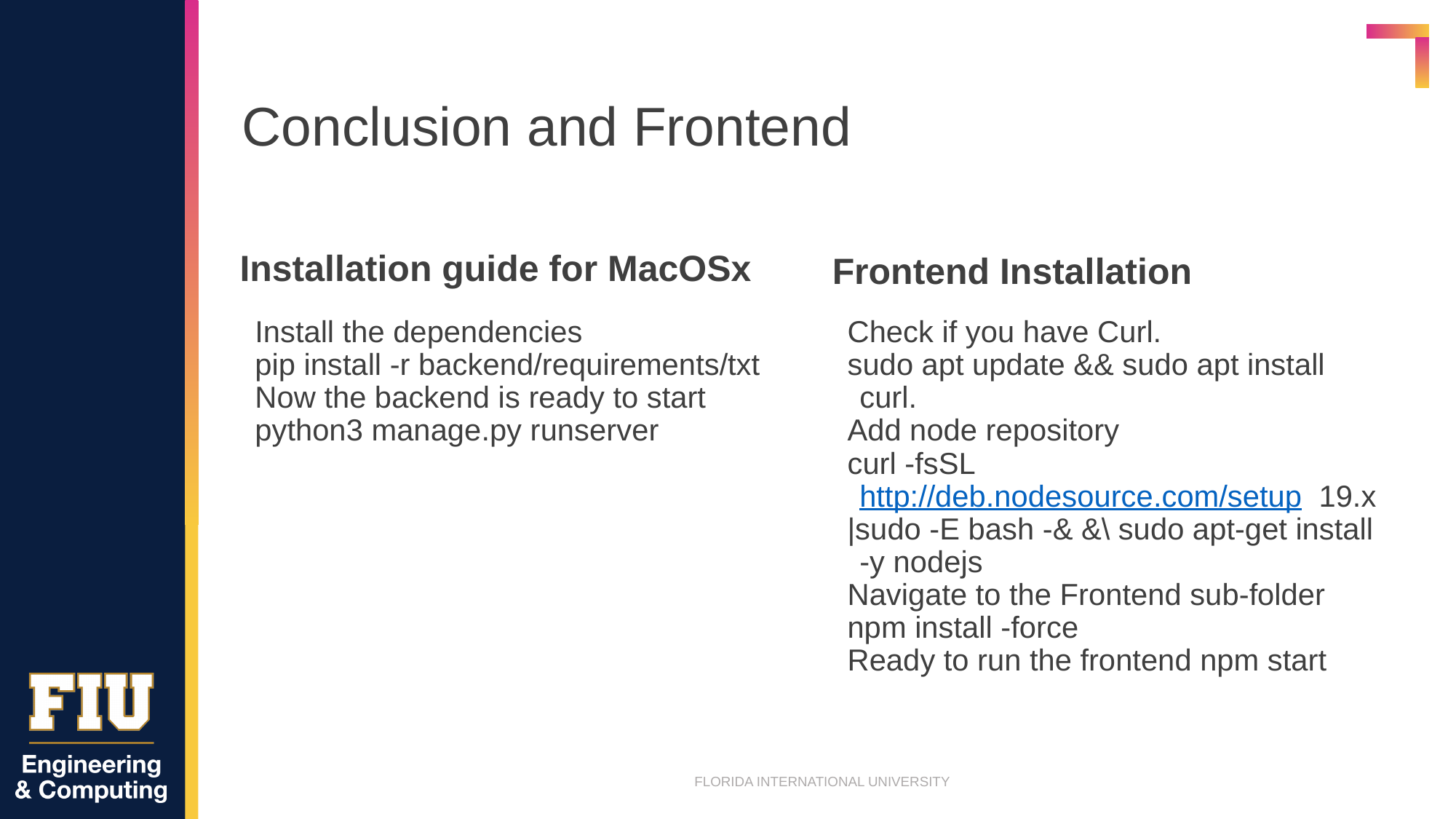

# Conclusion and Frontend
Installation guide for MacOSx
Frontend Installation
Install the dependencies
pip install -r backend/requirements/txt
Now the backend is ready to start
python3 manage.py runserver
Check if you have Curl.
sudo apt update && sudo apt install curl.
Add node repository
curl -fsSL http://deb.nodesource.com/setup  19.x
|sudo -E bash -& &\ sudo apt-get install -y nodejs
Navigate to the Frontend sub-folder
npm install -force
Ready to run the frontend npm start